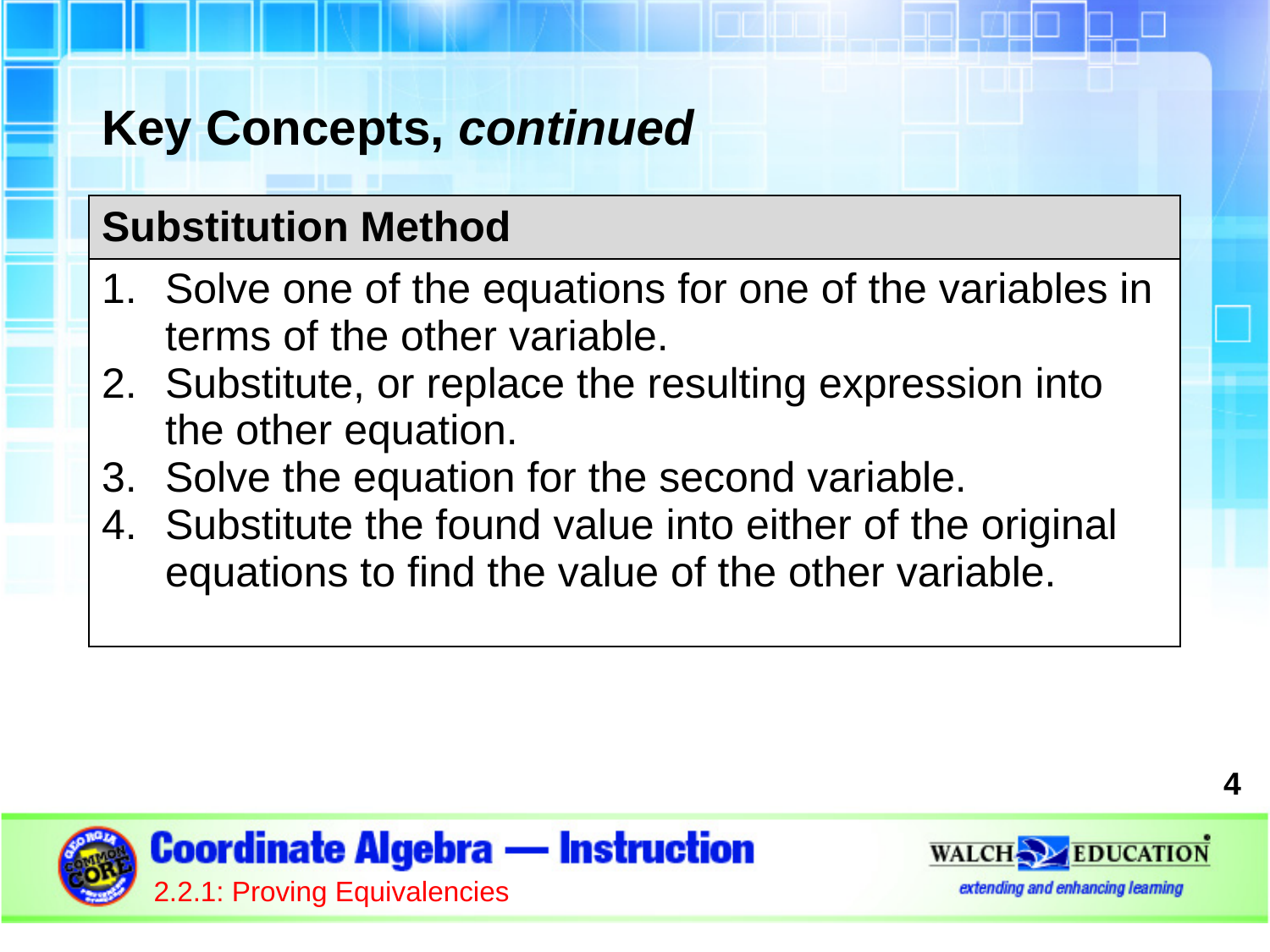

Key Concepts, continued

| Substitution Method |
| --- |
| Solve one of the equations for one of the variables in terms of the other variable. Substitute, or replace the resulting expression into the other equation. Solve the equation for the second variable. Substitute the found value into either of the original equations to find the value of the other variable. |
4
2.2.1: Proving Equivalencies